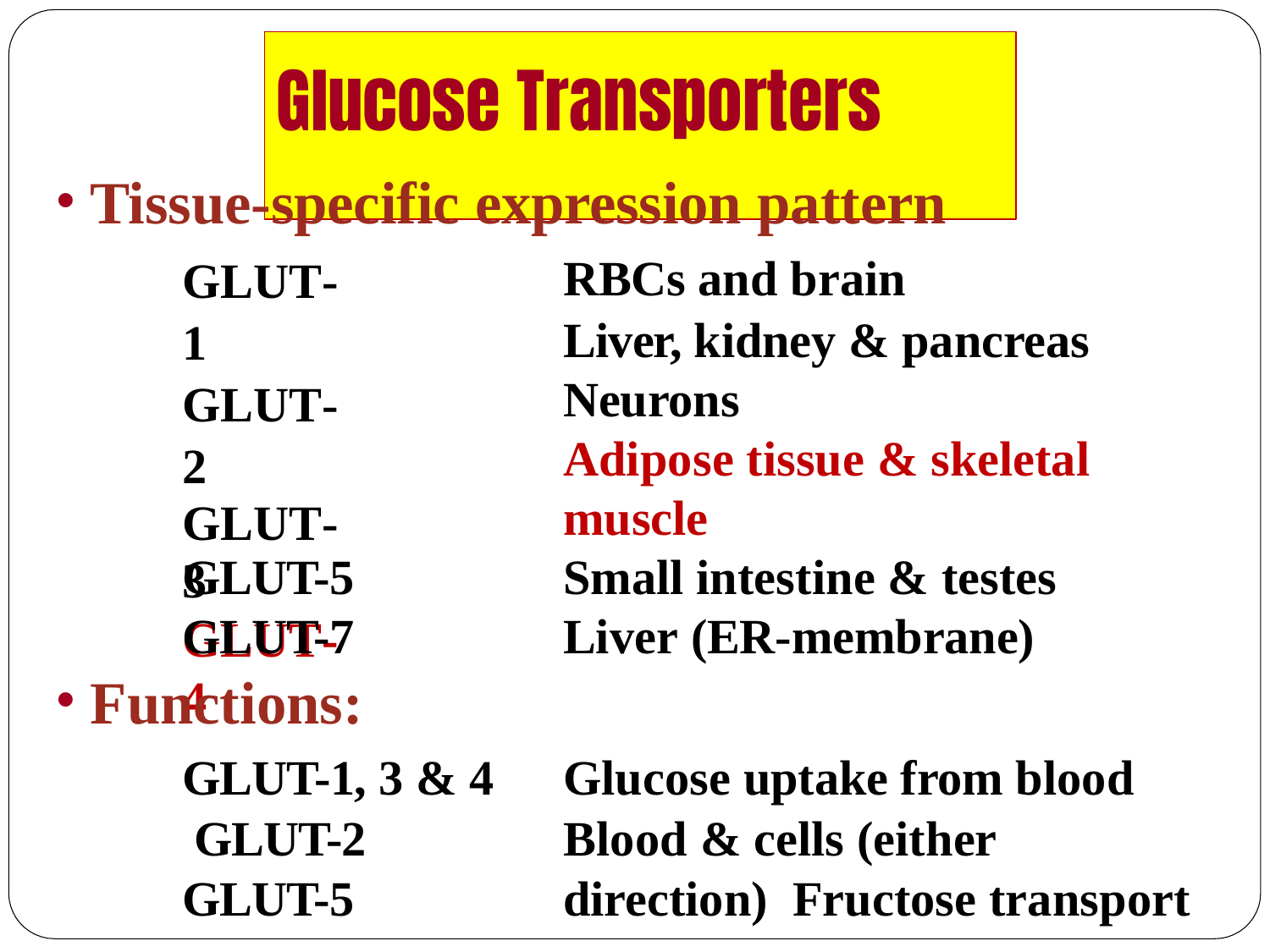

# Glucose Transporters
Tissue-specific expression pattern
GLUT-1  GLUT-2
GLUT-3
GLUT-4
RBCs and brain
Liver, kidney & pancreas
Neurons
Adipose tissue & skeletal
muscle
Small intestine & testes
Liver (ER-membrane)
GLUT-5
GLUT-7
Functions:
GLUT-1, 3 & 4  GLUT-2  GLUT-5
Glucose uptake from blood  Blood & cells (either direction)  Fructose transport